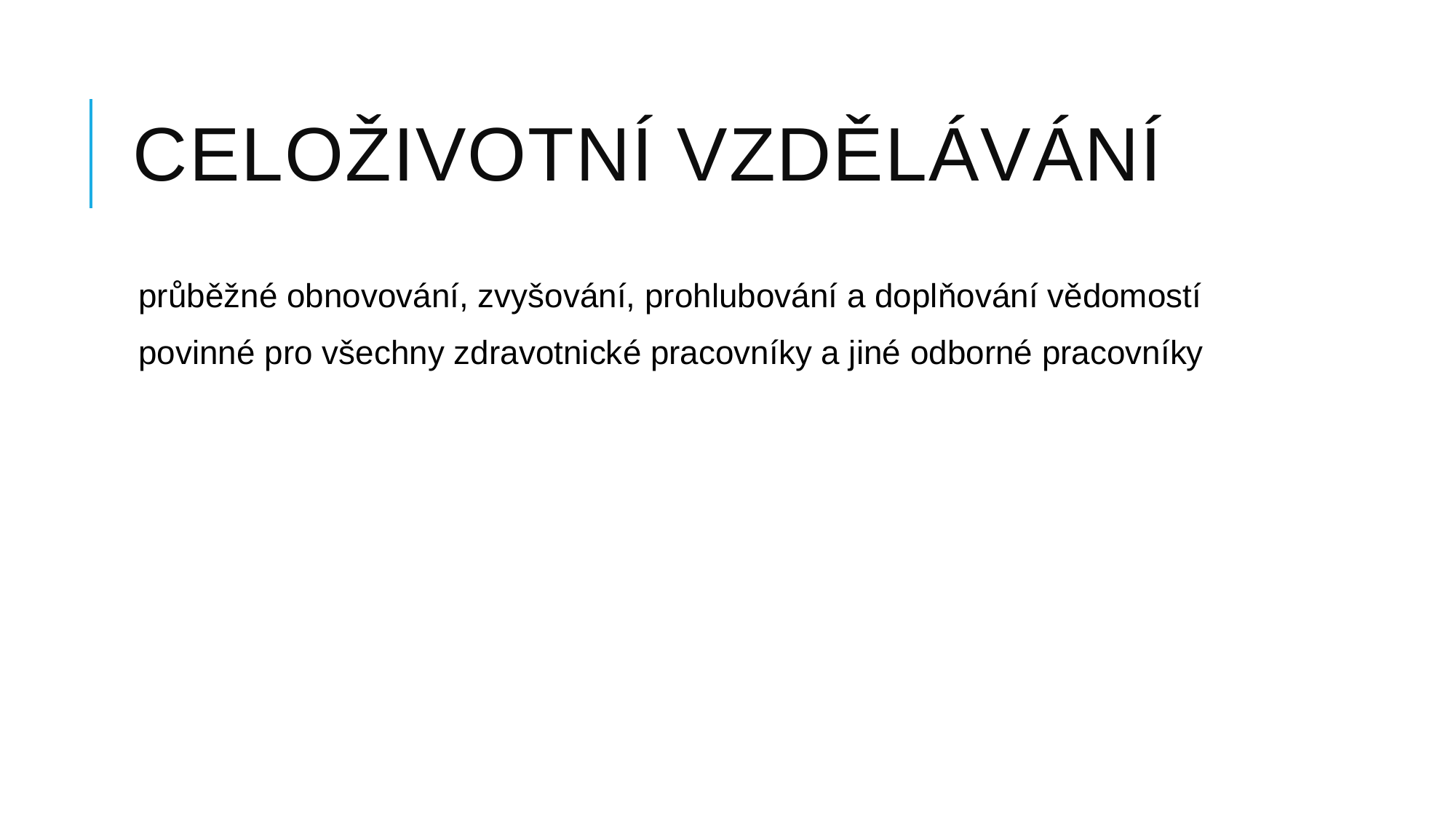

# Celoživotní vzdělávání
průběžné obnovování, zvyšování, prohlubování a doplňování vědomostí
povinné pro všechny zdravotnické pracovníky a jiné odborné pracovníky